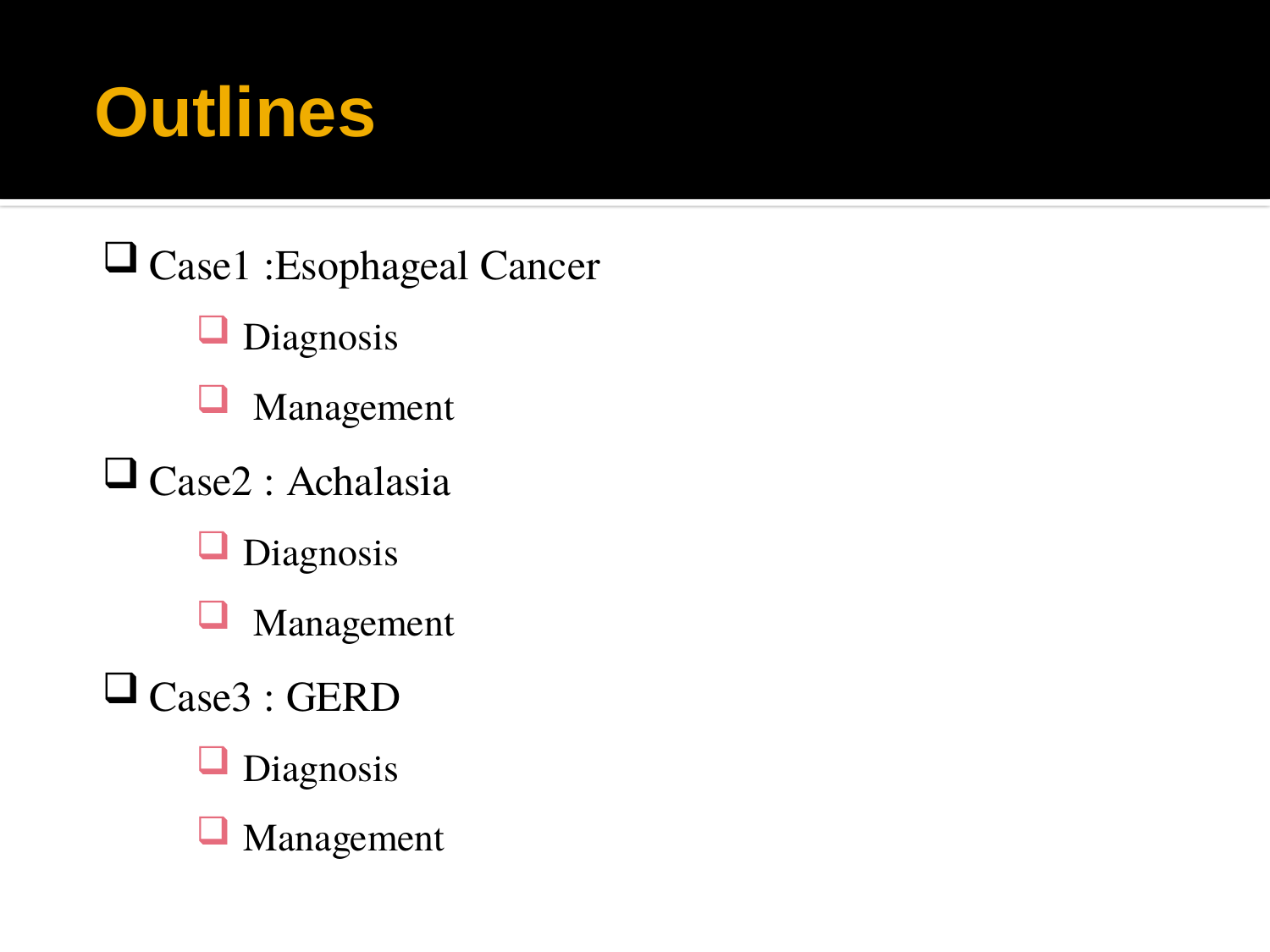

# Outlines

Case1 :Esophageal Cancer
Diagnosis
 Management
Case2 : Achalasia
Diagnosis
 Management
Case3 : GERD
Diagnosis
Management